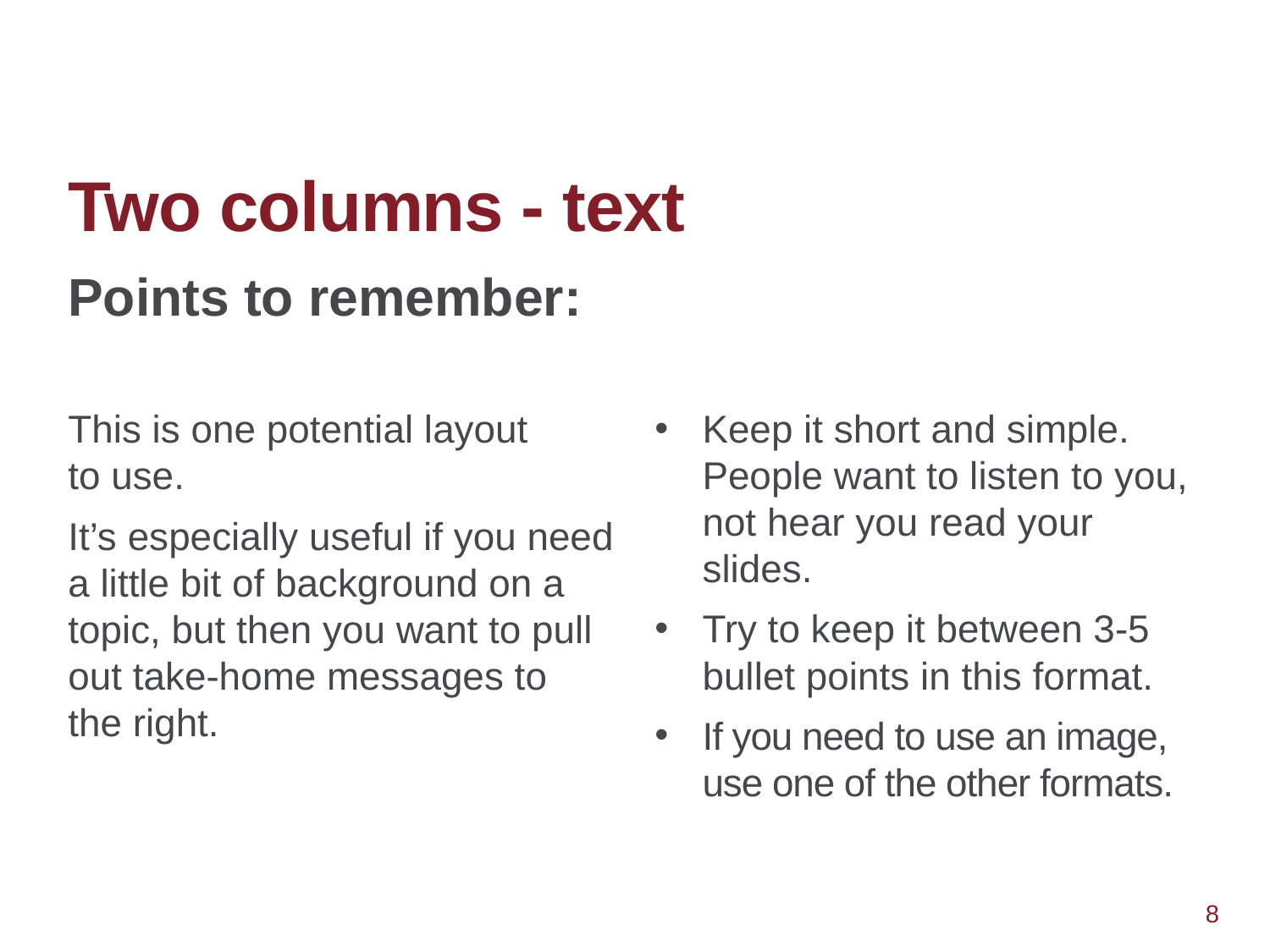

# Two columns - text
Points to remember:

This is one potential layout
to use.
It’s especially useful if you need a little bit of background on a topic, but then you want to pull out take-home messages to
the right.

Keep it short and simple. People want to listen to you, not hear you read your slides.
Try to keep it between 3-5 bullet points in this format.
If you need to use an image, use one of the other formats.
8